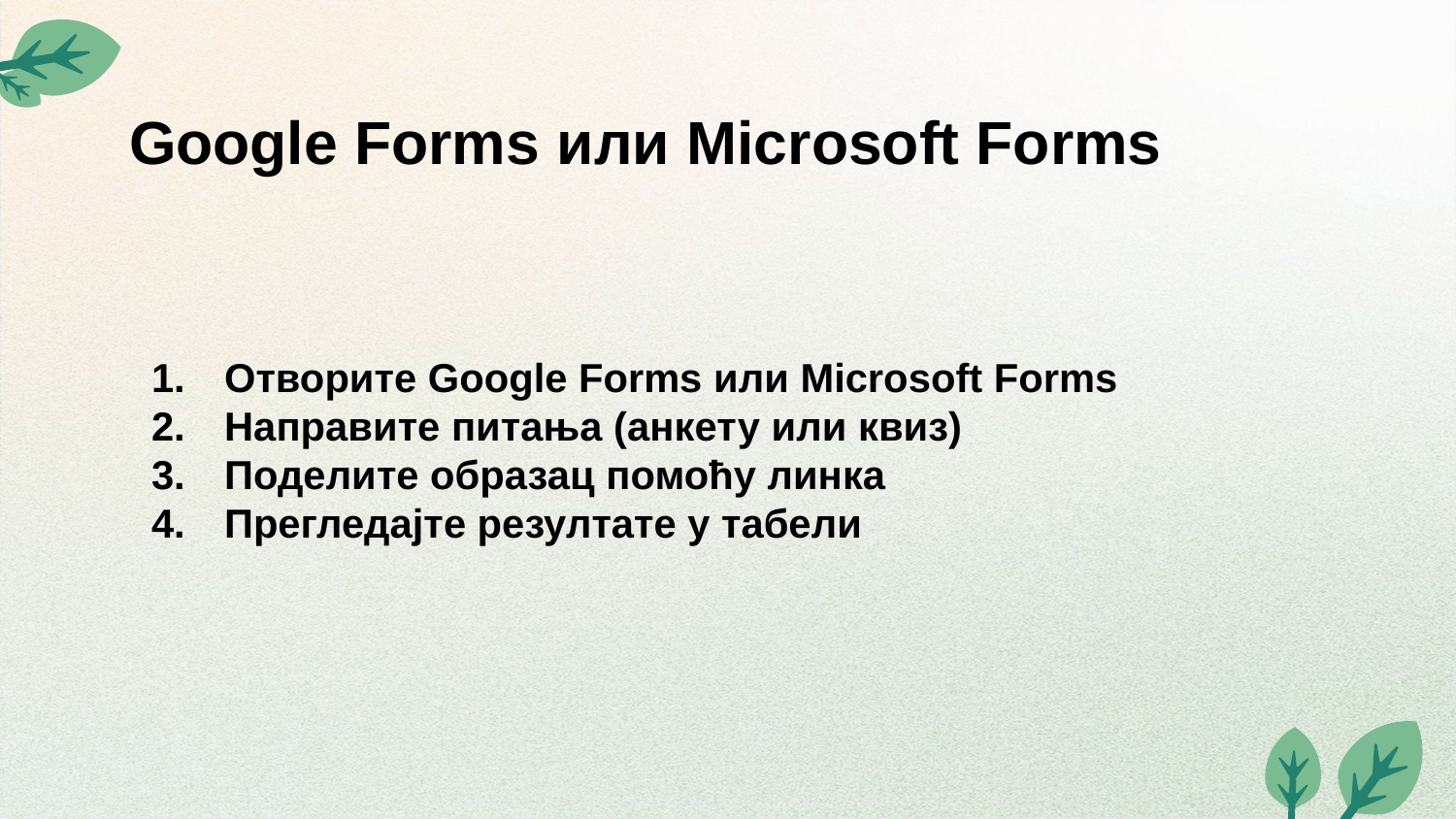

# Google Forms или Microsoft Forms
Отворите Google Forms или Microsoft Forms
Направите питања (анкету или квиз)
Поделите образац помоћу линка
Прегледајте резултате у табели